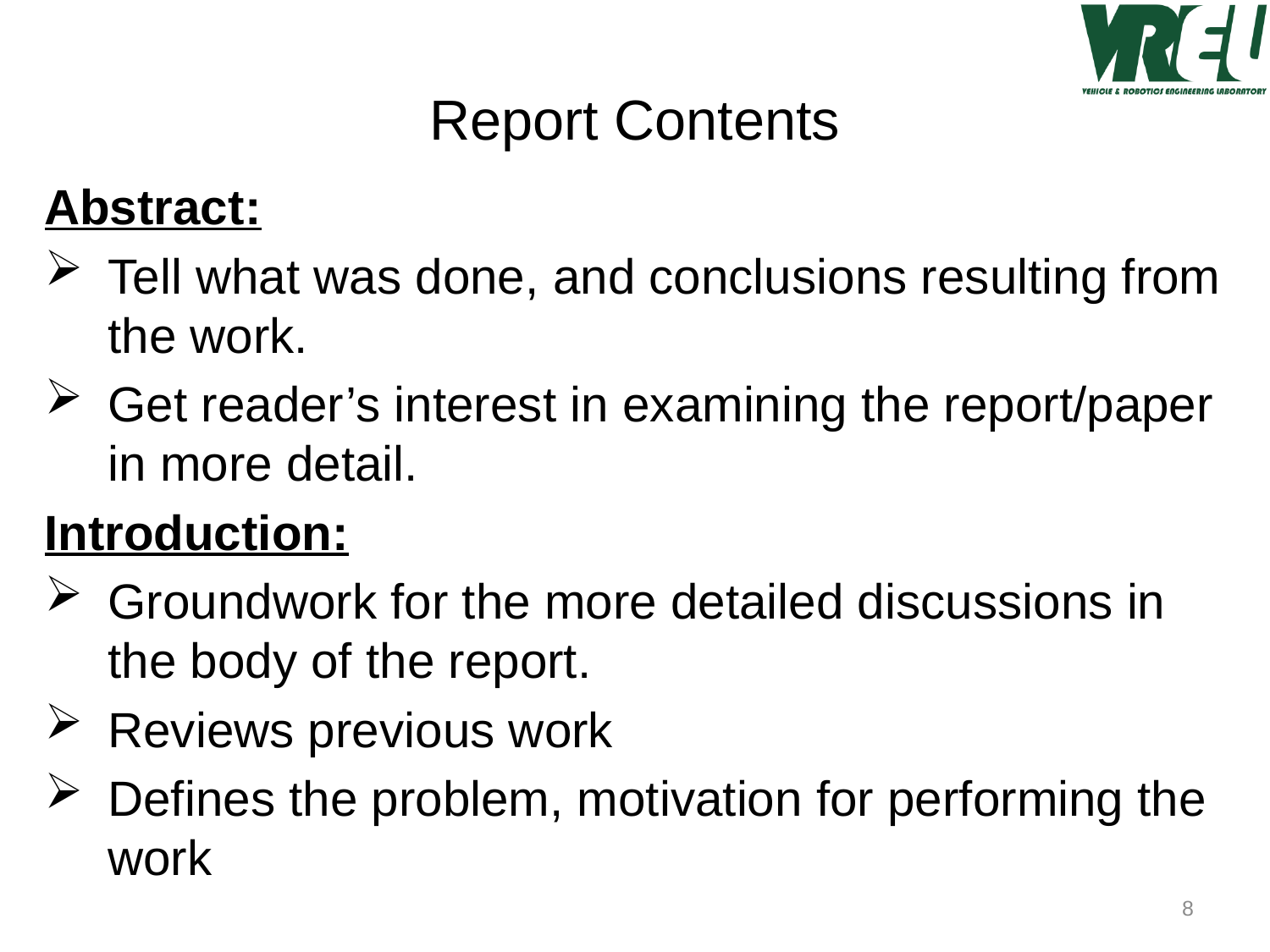

# Report Contents
Abstract:
Tell what was done, and conclusions resulting from the work.
Get reader’s interest in examining the report/paper in more detail.
Introduction:
Groundwork for the more detailed discussions in the body of the report.
Reviews previous work
Defines the problem, motivation for performing the work

8